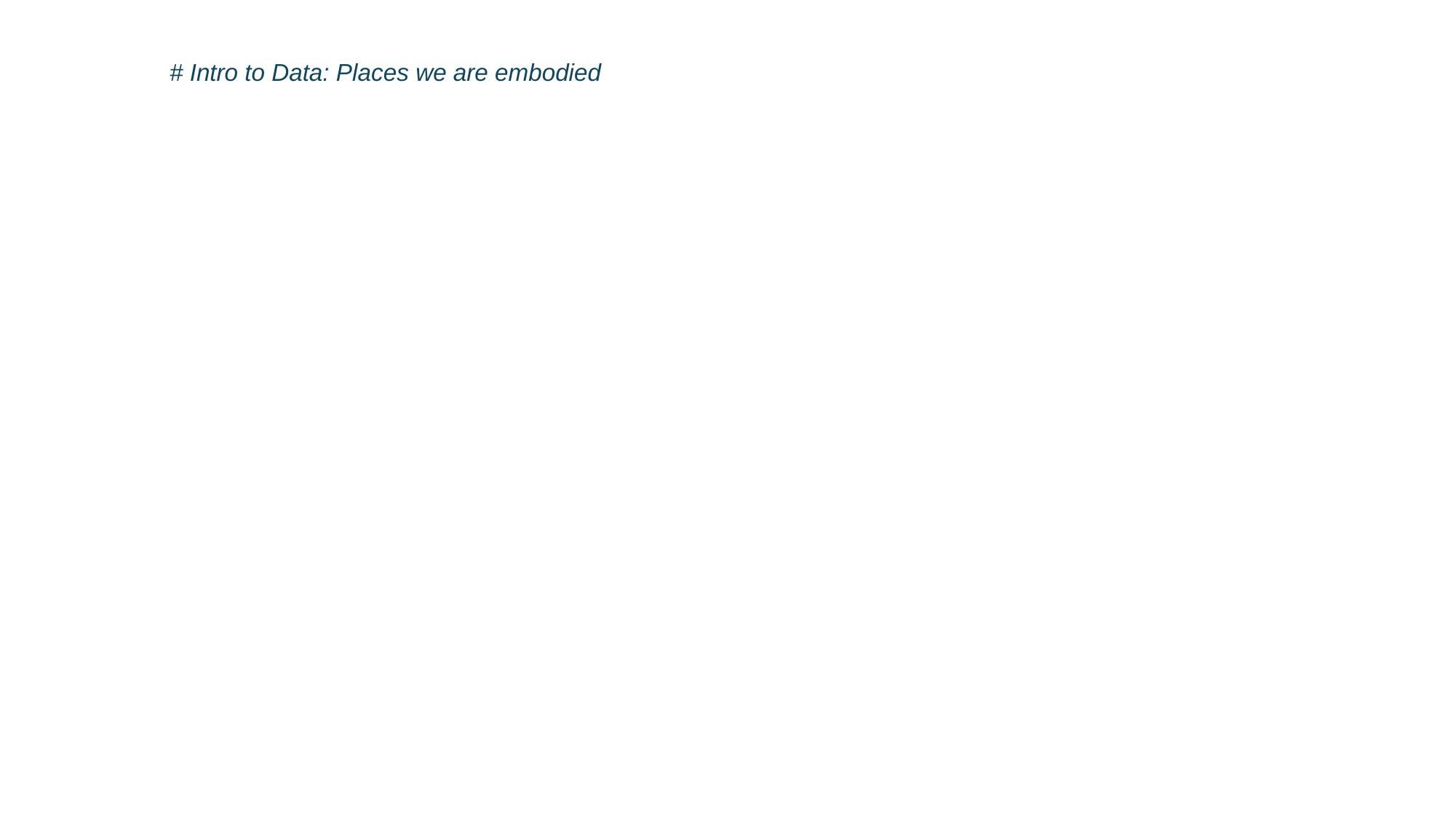

# Intro to Data: Places we are embodied